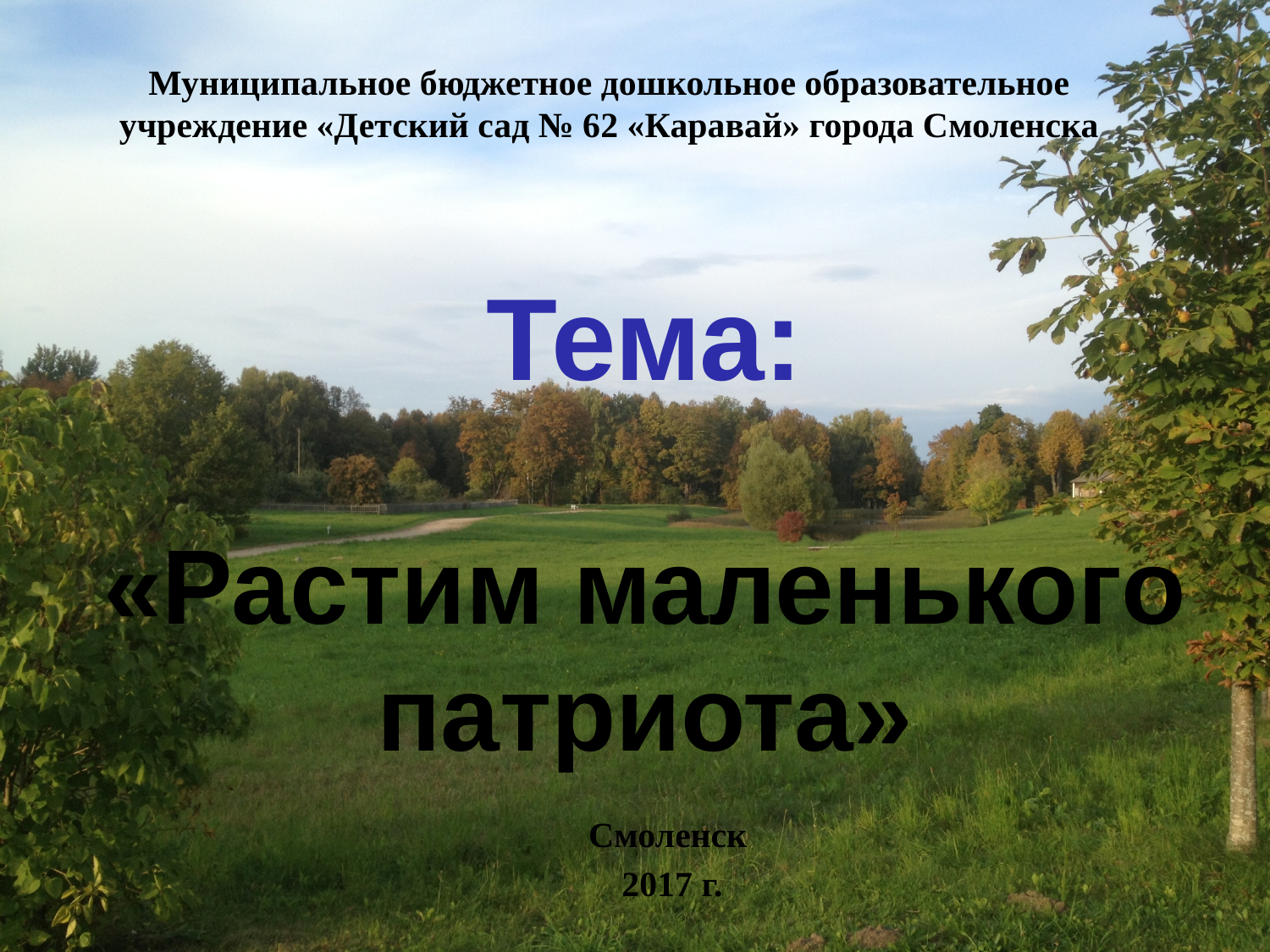

# Муниципальное бюджетное дошкольное образовательное учреждение «Детский сад № 62 «Каравай» города Смоленска
Тема:

«Растим маленького патриота»
Смоленск
2017 г.